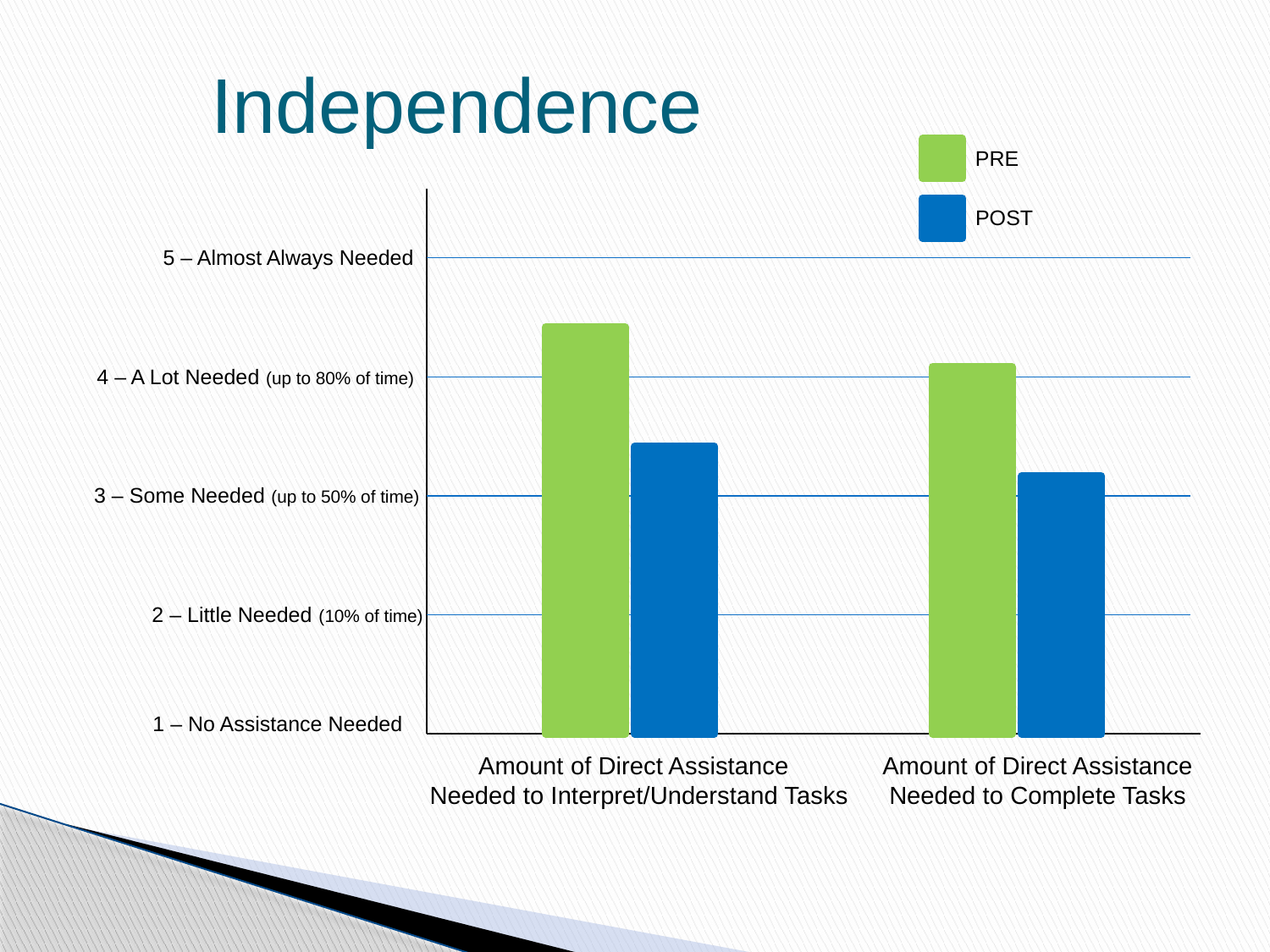

Independence

PRE

POST
5 – Almost Always Needed

4 – A Lot Needed (up to 80% of time)

3 – Some Needed (up to 50% of time)

2 – Little Needed (10% of time)
1 – No Assistance Needed
       Amount of Direct Assistance
Needed to Interpret/Understand Tasks
Amount of Direct Assistance
 Needed to Complete Tasks